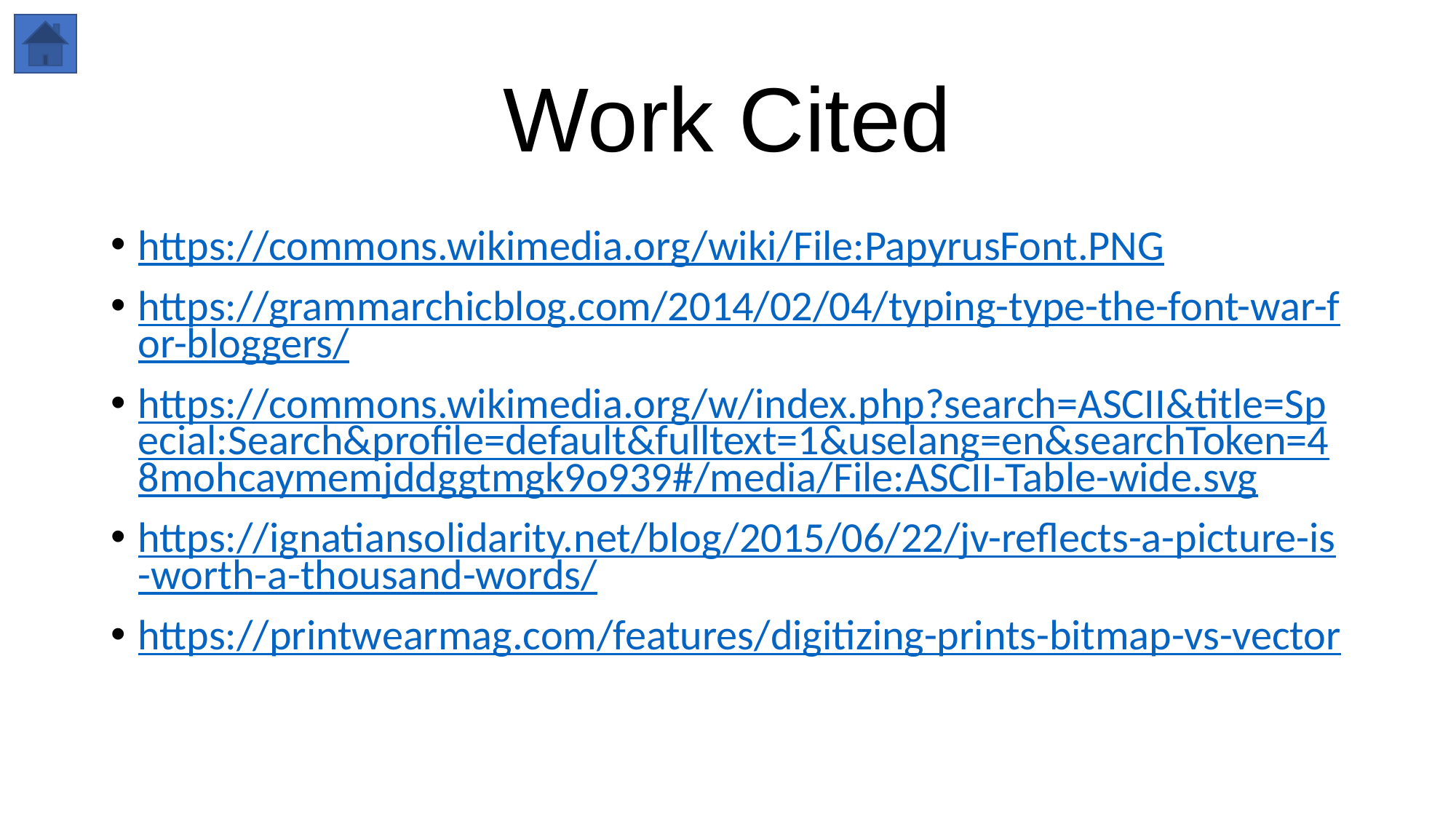

# Work Cited
https://commons.wikimedia.org/wiki/File:PapyrusFont.PNG
https://grammarchicblog.com/2014/02/04/typing-type-the-font-war-for-bloggers/
https://commons.wikimedia.org/w/index.php?search=ASCII&title=Special:Search&profile=default&fulltext=1&uselang=en&searchToken=48mohcaymemjddggtmgk9o939#/media/File:ASCII-Table-wide.svg
https://ignatiansolidarity.net/blog/2015/06/22/jv-reflects-a-picture-is-worth-a-thousand-words/
https://printwearmag.com/features/digitizing-prints-bitmap-vs-vector